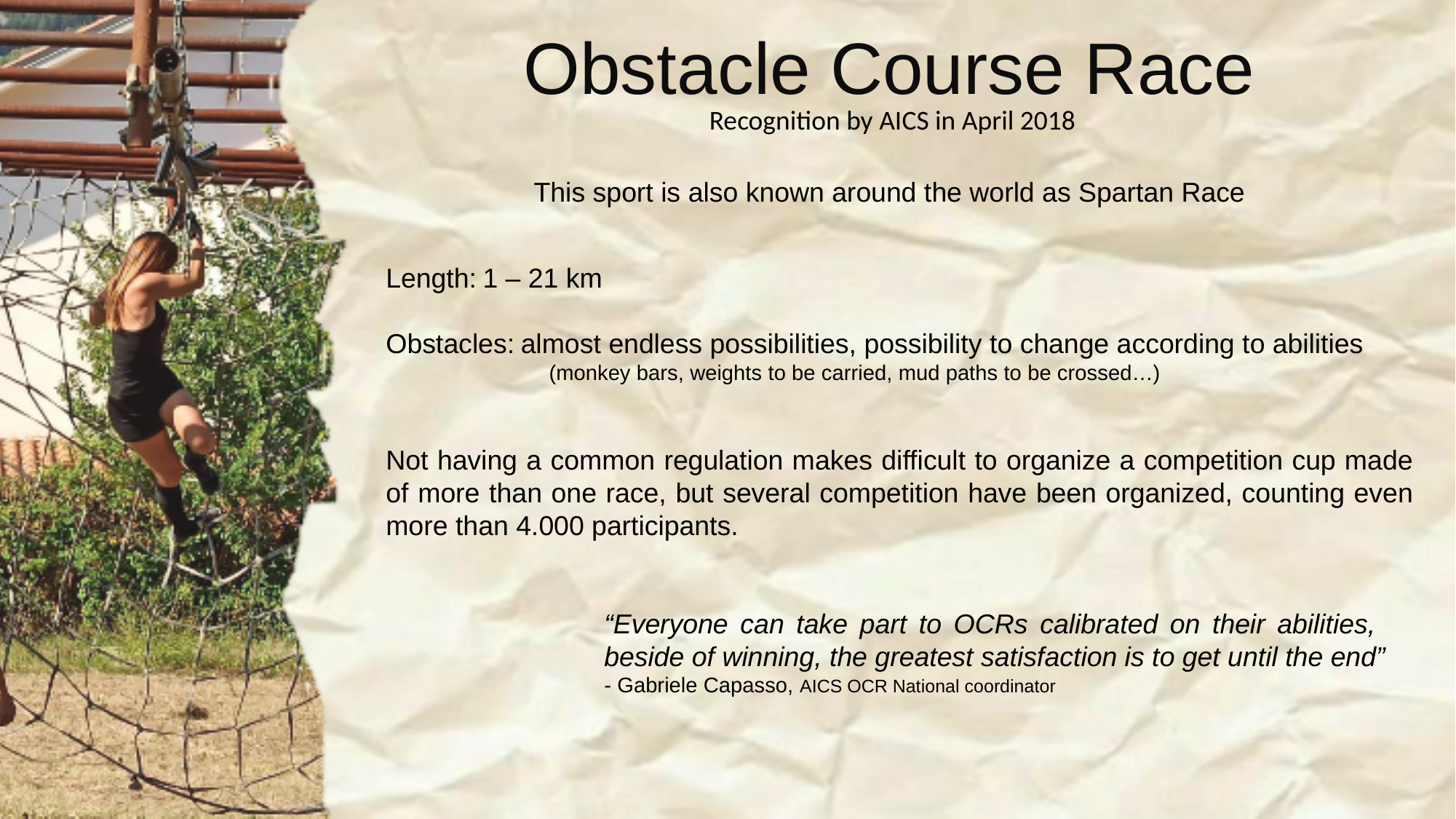

Obstacle Course Race
 Recognition by AICS in April 2018
This sport is also known around the world as Spartan Race
Length: 1 – 21 km

Obstacles: almost endless possibilities, possibility to change according to abilities
	         (monkey bars, weights to be carried, mud paths to be crossed…)
Not having a common regulation makes difficult to organize a competition cup made of more than one race, but several competition have been organized, counting even more than 4.000 participants.

		“Everyone can take part to OCRs calibrated on their abilities, 			beside of winning, the greatest satisfaction is to get until the end”
		- Gabriele Capasso, AICS OCR National coordinator